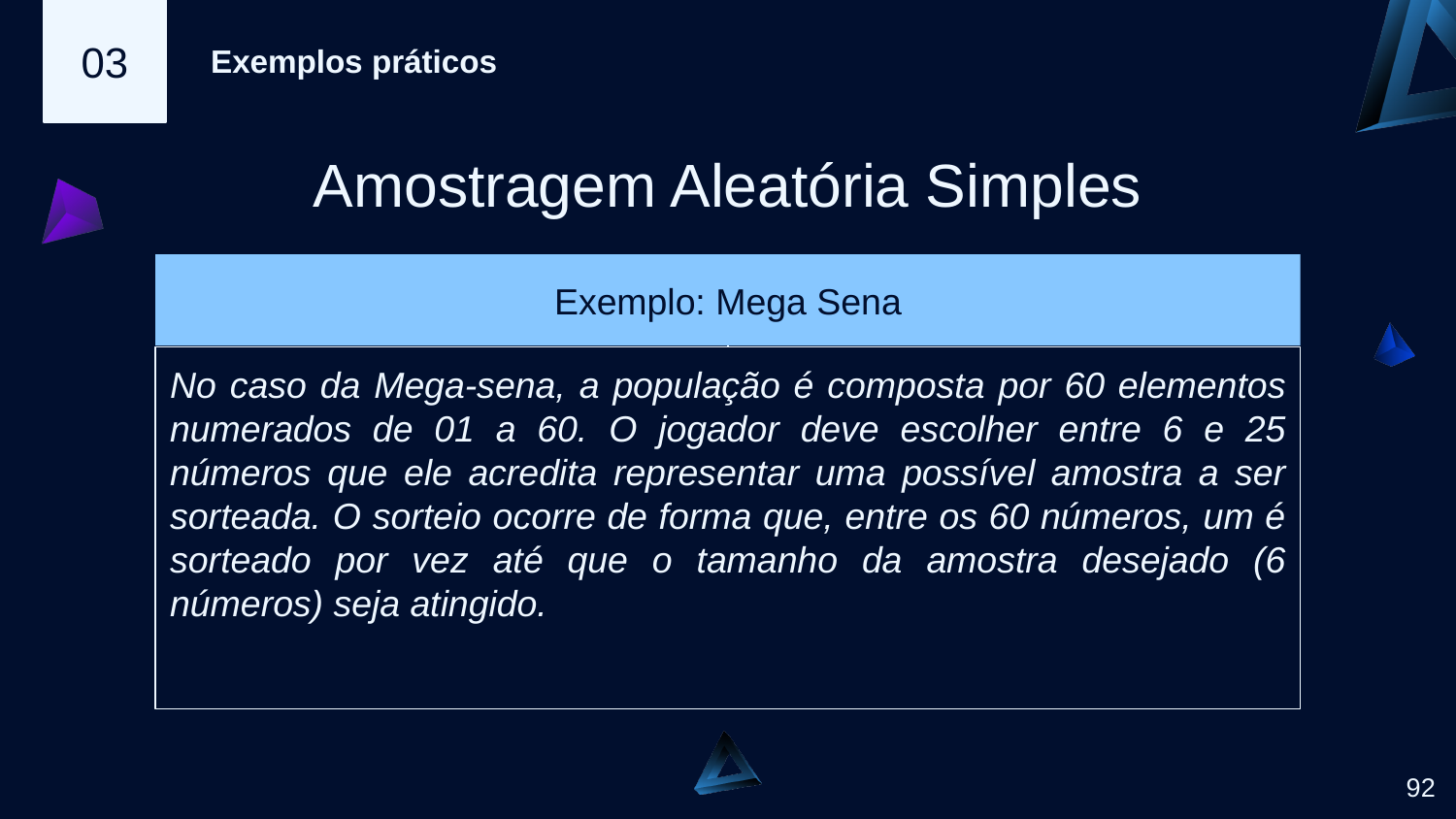

03
Exemplos práticos
Amostragem Aleatória Simples
# Exemplo: Mega Sena
No caso da Mega-sena, a população é composta por 60 elementos numerados de 01 a 60. O jogador deve escolher entre 6 e 25 números que ele acredita representar uma possível amostra a ser sorteada. O sorteio ocorre de forma que, entre os 60 números, um é sorteado por vez até que o tamanho da amostra desejado (6 números) seja atingido.
92